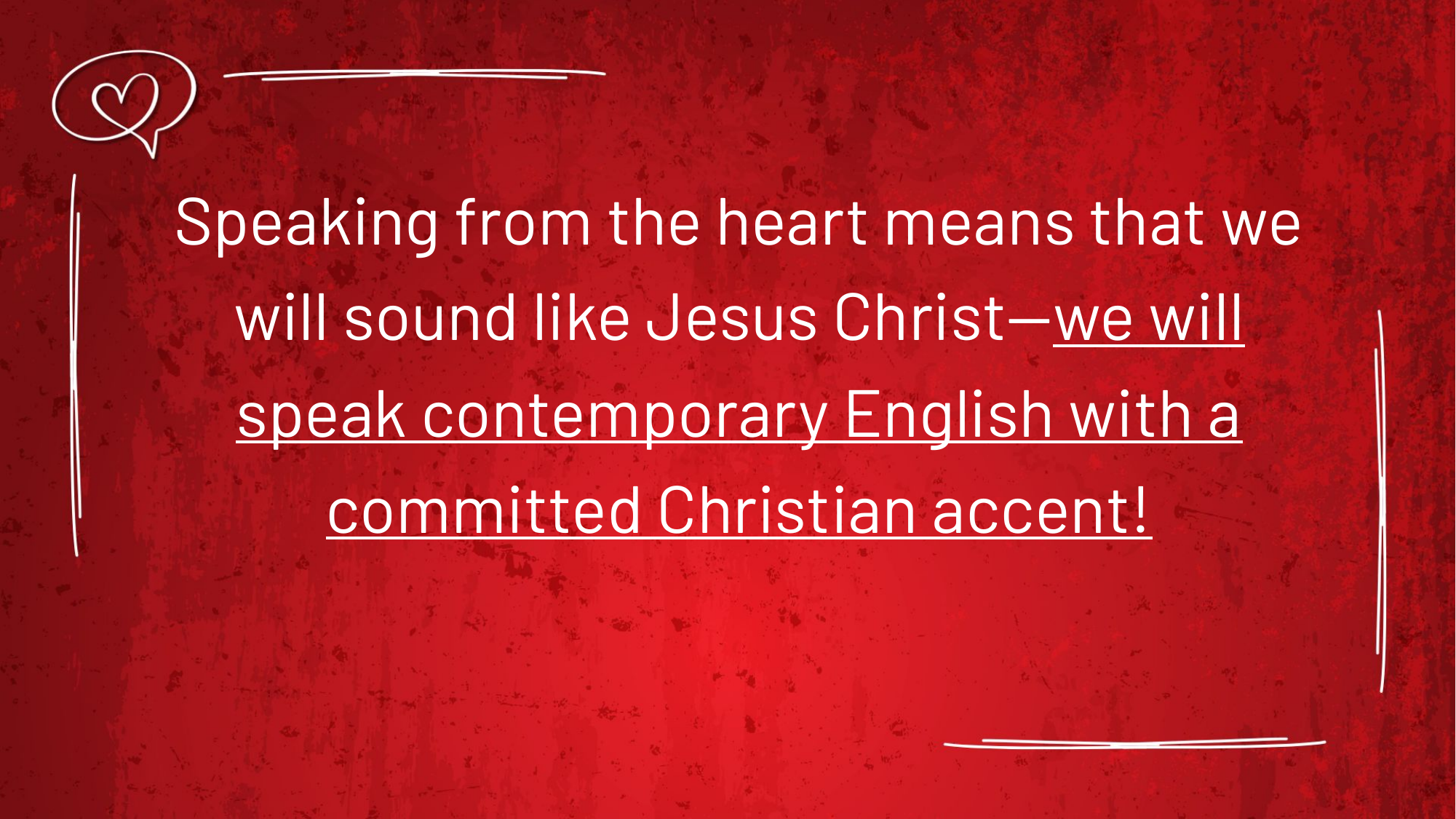

Speaking from the heart means that we will sound like Jesus Christ—we will speak contemporary English with a committed Christian accent!